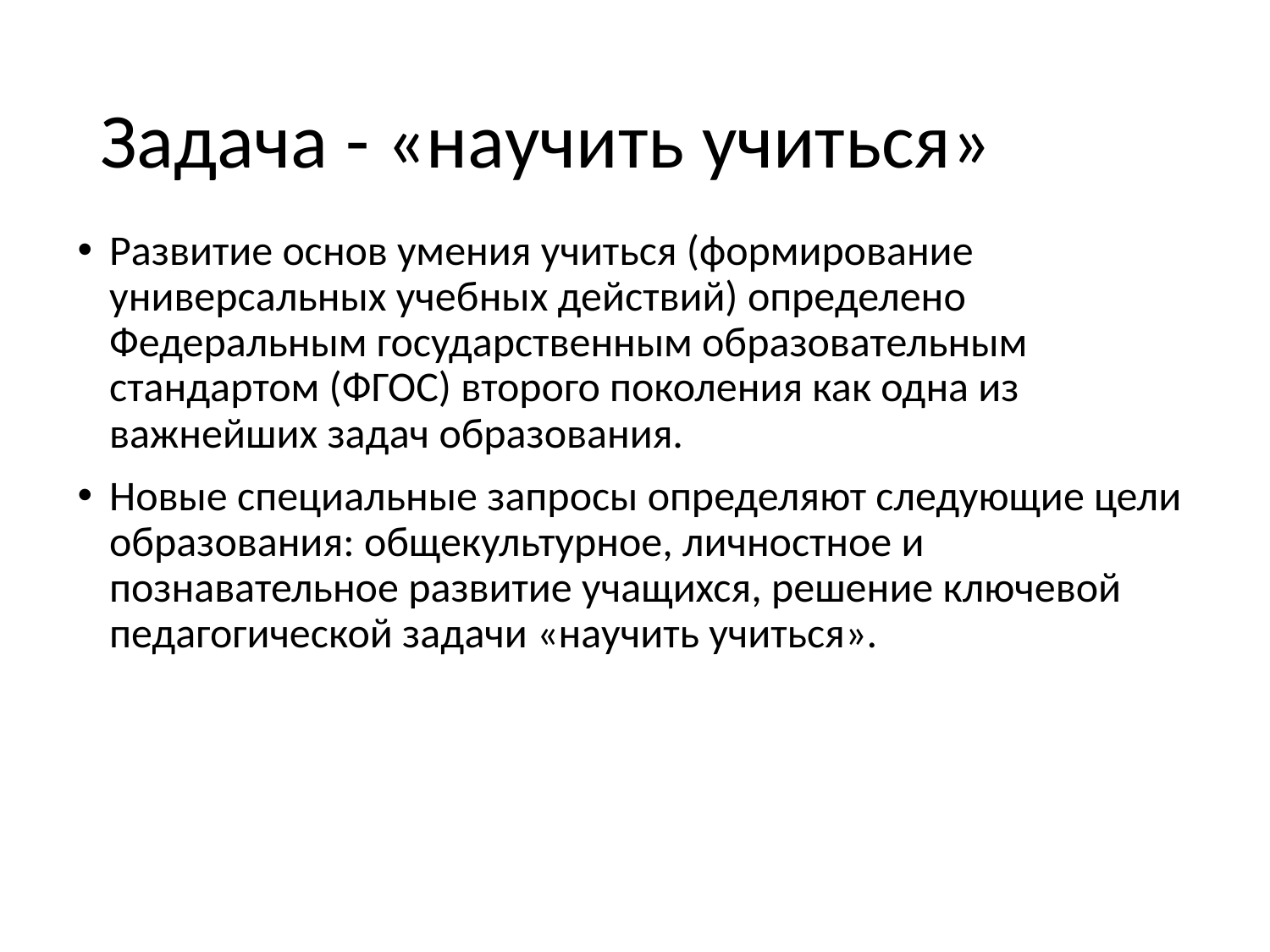

# Задача - «научить учиться»
Развитие основ умения учиться (формирование универсальных учебных действий) определено Федеральным государственным образовательным стандартом (ФГОС) второго поколения как одна из важнейших задач образования.
Новые специальные запросы определяют следующие цели образования: общекультурное, личностное и познавательное развитие учащихся, решение ключевой педагогической задачи «научить учиться».